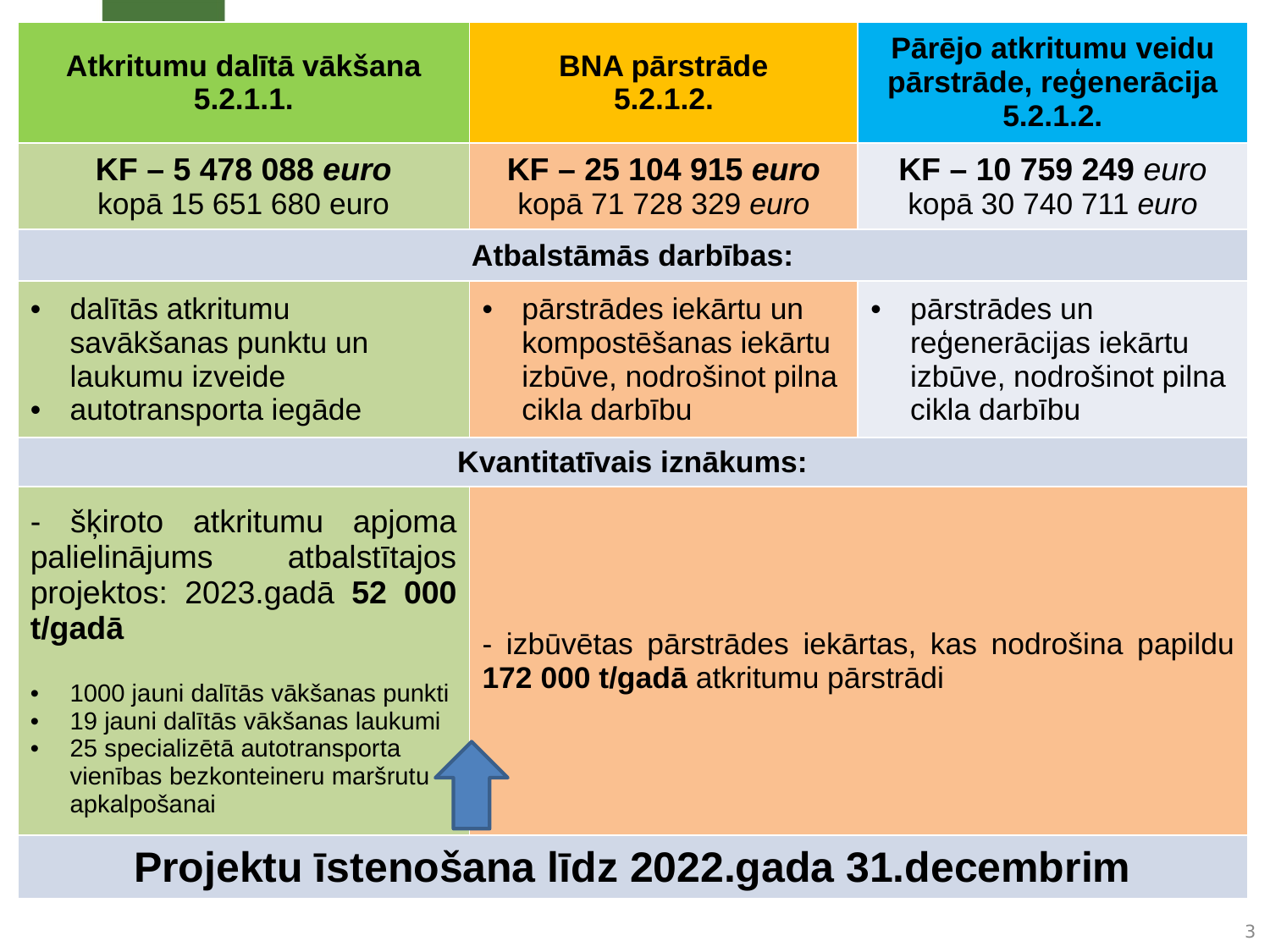

| Atkritumu dalītā vākšana 5.2.1.1. | BNA pārstrāde 5.2.1.2. | Pārējo atkritumu veidu pārstrāde, reģenerācija 5.2.1.2. |
| --- | --- | --- |
| KF – 5 478 088 euro kopā 15 651 680 euro | KF – 25 104 915 euro kopā 71 728 329 euro | KF – 10 759 249 euro kopā 30 740 711 euro |
| Atbalstāmās darbības: |  |  |
| dalītās atkritumu savākšanas punktu un laukumu izveide autotransporta iegāde | pārstrādes iekārtu un kompostēšanas iekārtu izbūve, nodrošinot pilna cikla darbību | pārstrādes un reģenerācijas iekārtu izbūve, nodrošinot pilna cikla darbību |
| Kvantitatīvais iznākums: |  |  |
| - šķiroto atkritumu apjoma palielinājums atbalstītajos projektos: 2023.gadā 52 000 t/gadā 1000 jauni dalītās vākšanas punkti 19 jauni dalītās vākšanas laukumi 25 specializētā autotransporta vienības bezkonteineru maršrutu apkalpošanai | - izbūvētas pārstrādes iekārtas, kas nodrošina papildu 172 000 t/gadā atkritumu pārstrādi |  |
| Projektu īstenošana līdz 2022.gada 31.decembrim |  |  |

3